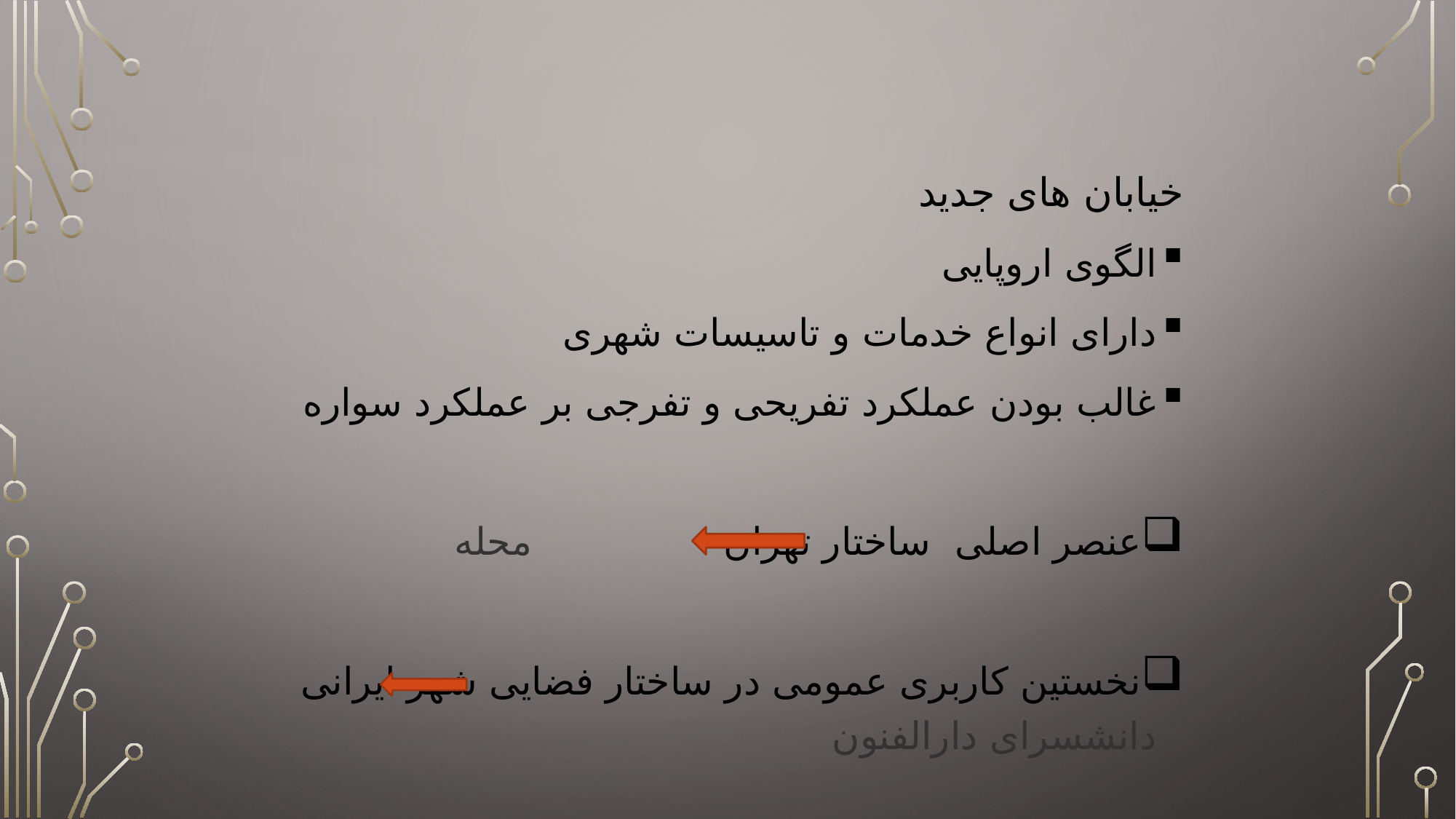

خیابان های جدید
الگوی اروپایی
دارای انواع خدمات و تاسیسات شهری
غالب بودن عملکرد تفریحی و تفرجی بر عملکرد سواره

عنصر اصلی  ساختار تهران                محله

نخستین کاربری عمومی در ساختار فضایی شهر ایرانی           دانشسرای دارالفنون